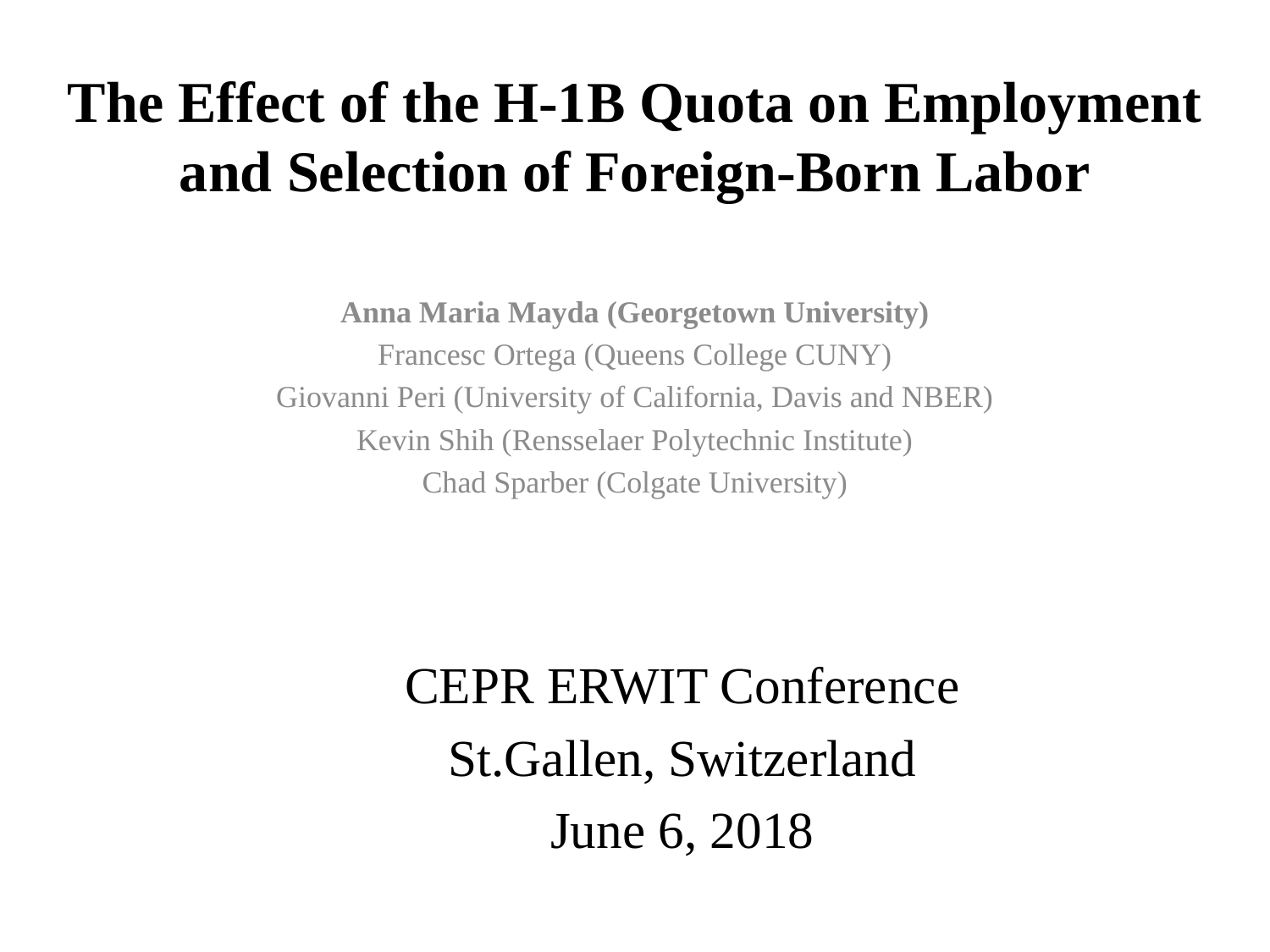

# The Effect of the H-1B Quota on Employment and Selection of Foreign-Born Labor
Anna Maria Mayda (Georgetown University)
Francesc Ortega (Queens College CUNY)
Giovanni Peri (University of California, Davis and NBER)
Kevin Shih (Rensselaer Polytechnic Institute)
Chad Sparber (Colgate University)

CEPR ERWIT Conference
St.Gallen, Switzerland
June 6, 2018